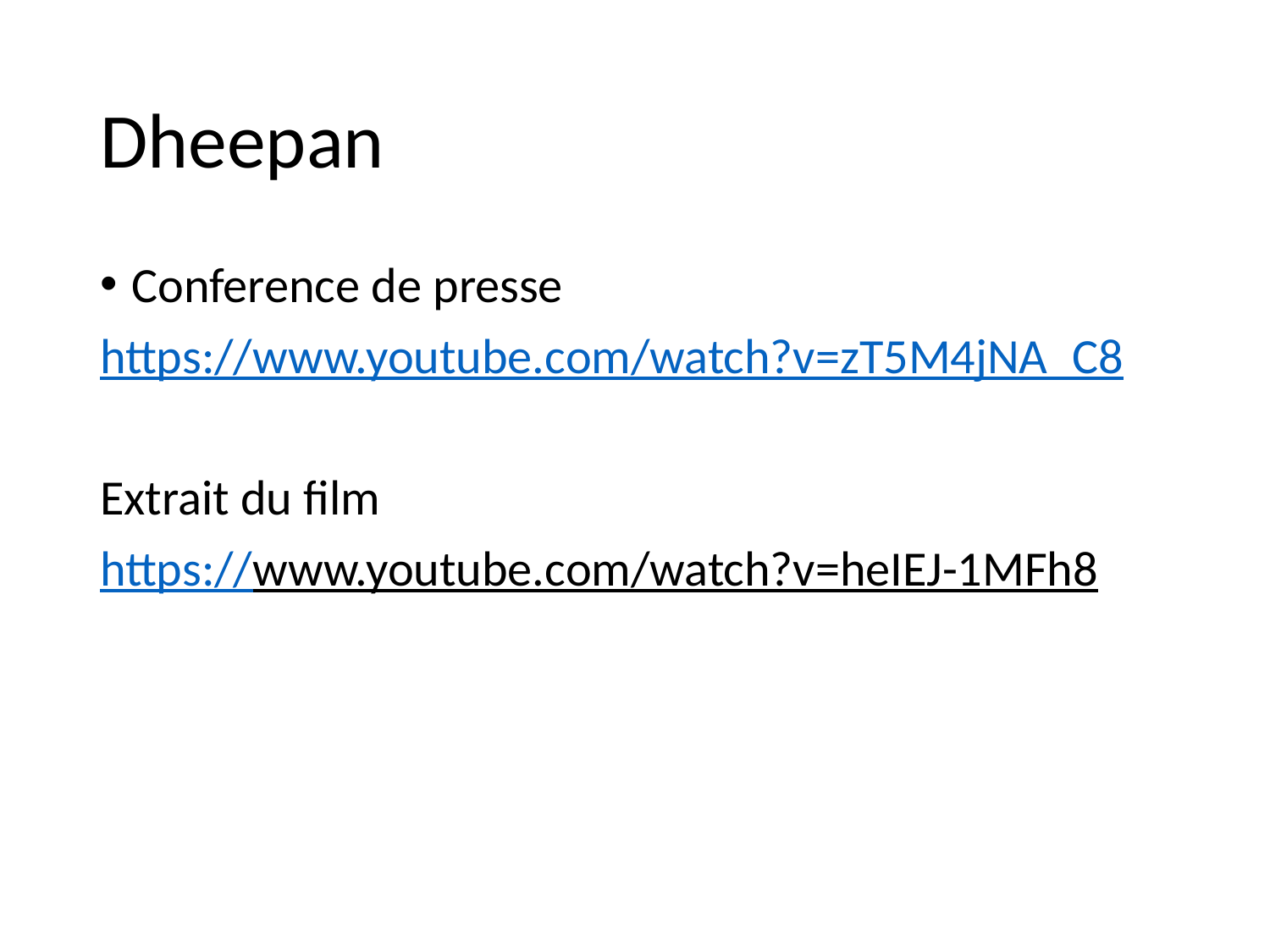

# Dheepan
Conference de presse
https://www.youtube.com/watch?v=zT5M4jNA_C8

Extrait du film
https://www.youtube.com/watch?v=heIEJ-1MFh8